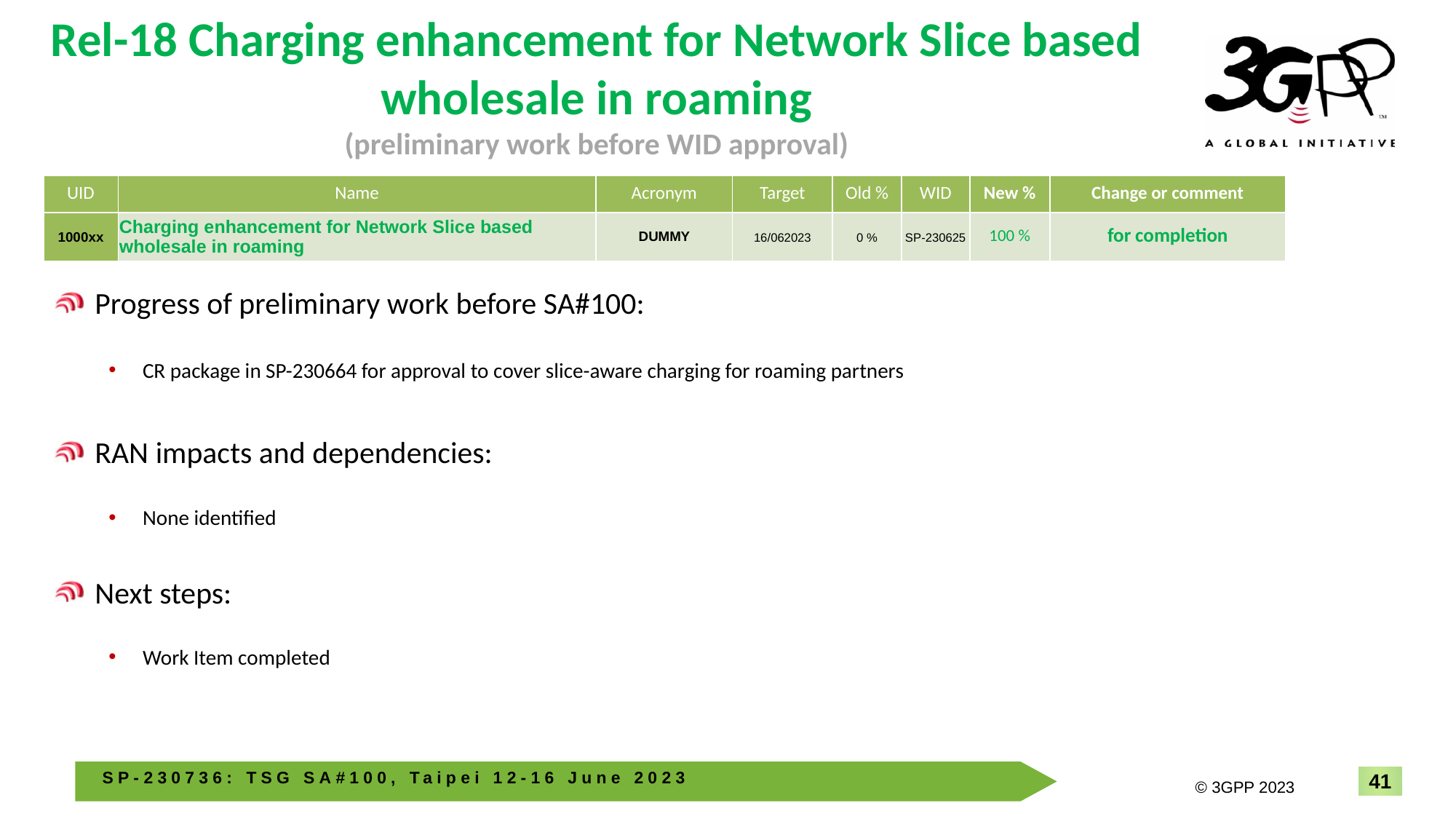

# Rel-18 Charging enhancement for Network Slice based wholesale in roaming (preliminary work before WID approval)
| UID | Name | Acronym | Target | Old % | WID | New % | Change or comment |
| --- | --- | --- | --- | --- | --- | --- | --- |
| 1000xx | Charging enhancement for Network Slice based wholesale in roaming | DUMMY | 16/062023 | 0 % | SP-230625 | 100 % | for completion |
Progress of preliminary work before SA#100:

CR package in SP-230664 for approval to cover slice-aware charging for roaming partners

RAN impacts and dependencies:

None identified

Next steps:

Work Item completed